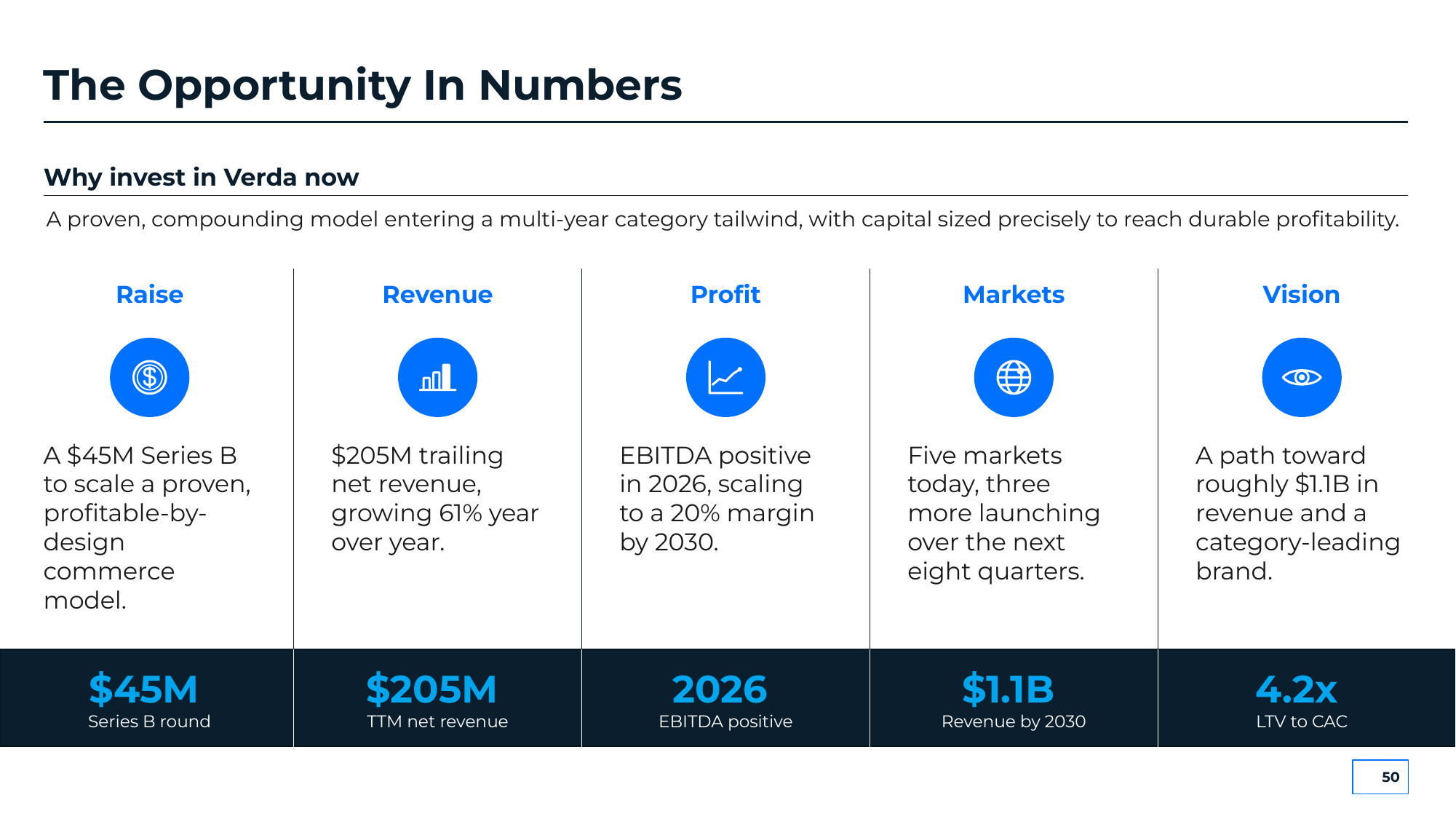

# The Opportunity In Numbers
Why invest in Verda now
A proven, compounding model entering a multi-year category tailwind, with capital sized precisely to reach durable profitability.
Raise
Revenue
Profit
Markets
Vision

A $45M Series B to scale a proven, profitable-by-design commerce model.

$205M trailing net revenue, growing 61% year over year.

EBITDA positive in 2026, scaling to a 20% margin by 2030.

Five markets today, three more launching over the next eight quarters.

A path toward roughly $1.1B in revenue and a category-leading brand.

$45M
Series B round
$205M
TTM net revenue
2026
EBITDA positive
$1.1B
Revenue by 2030
4.2x
LTV to CAC
50